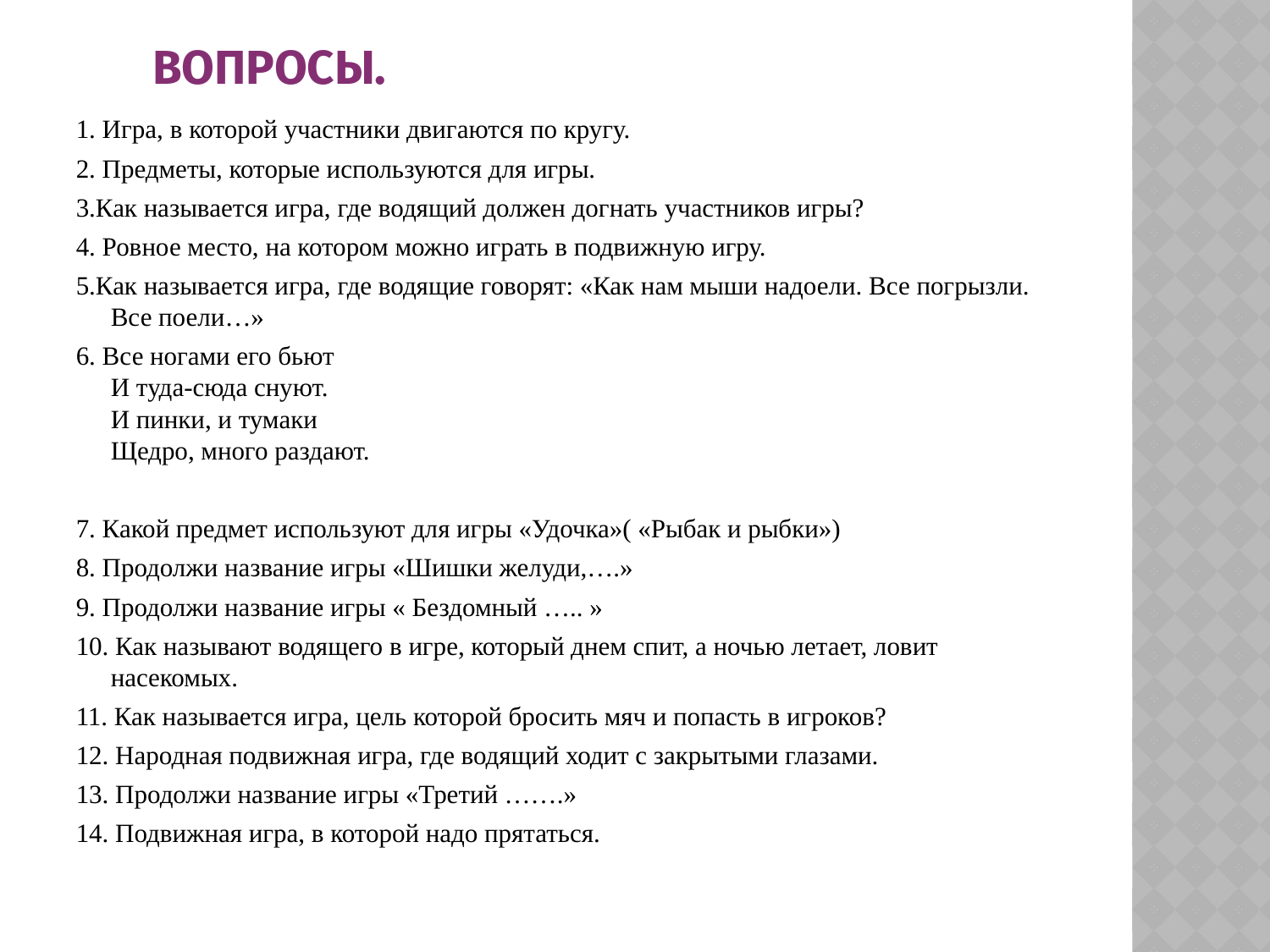

# Вопросы.
1. Игра, в которой участники двигаются по кругу.
2. Предметы, которые используются для игры.
3.Как называется игра, где водящий должен догнать участников игры?
4. Ровное место, на котором можно играть в подвижную игру.
5.Как называется игра, где водящие говорят: «Как нам мыши надоели. Все погрызли. Все поели…»
6. Все ногами его бьют
И туда-сюда снуют.
И пинки, и тумаки
Щедро, много раздают.

7. Какой предмет используют для игры «Удочка»( «Рыбак и рыбки»)
8. Продолжи название игры «Шишки желуди,….»
9. Продолжи название игры « Бездомный ….. »
10. Как называют водящего в игре, который днем спит, а ночью летает, ловит насекомых.
11. Как называется игра, цель которой бросить мяч и попасть в игроков?
12. Народная подвижная игра, где водящий ходит с закрытыми глазами.
13. Продолжи название игры «Третий …….»
14. Подвижная игра, в которой надо прятаться.